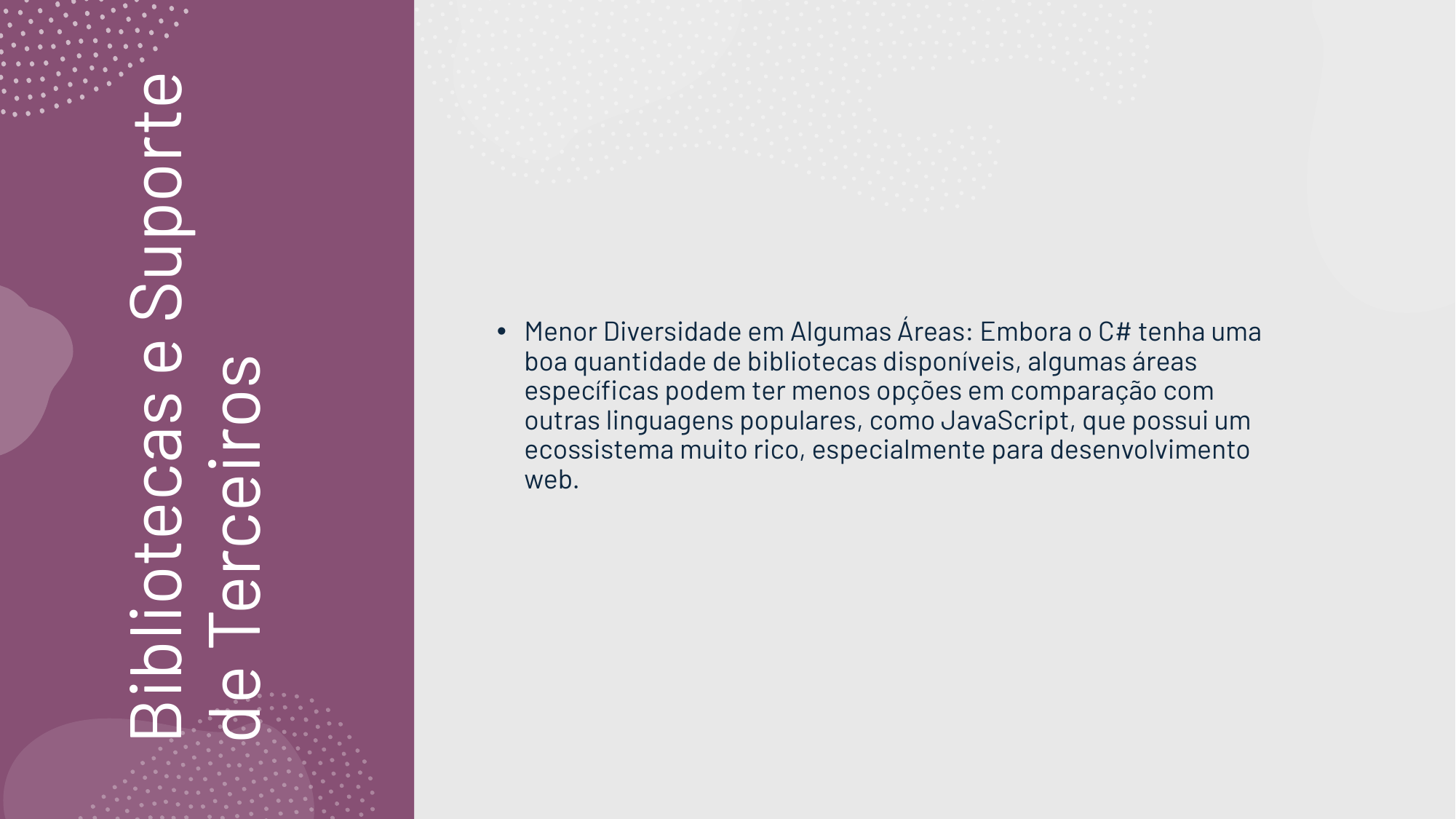

Menor Diversidade em Algumas Áreas: Embora o C# tenha uma boa quantidade de bibliotecas disponíveis, algumas áreas específicas podem ter menos opções em comparação com outras linguagens populares, como JavaScript, que possui um ecossistema muito rico, especialmente para desenvolvimento web.
# Bibliotecas e Suporte de Terceiros